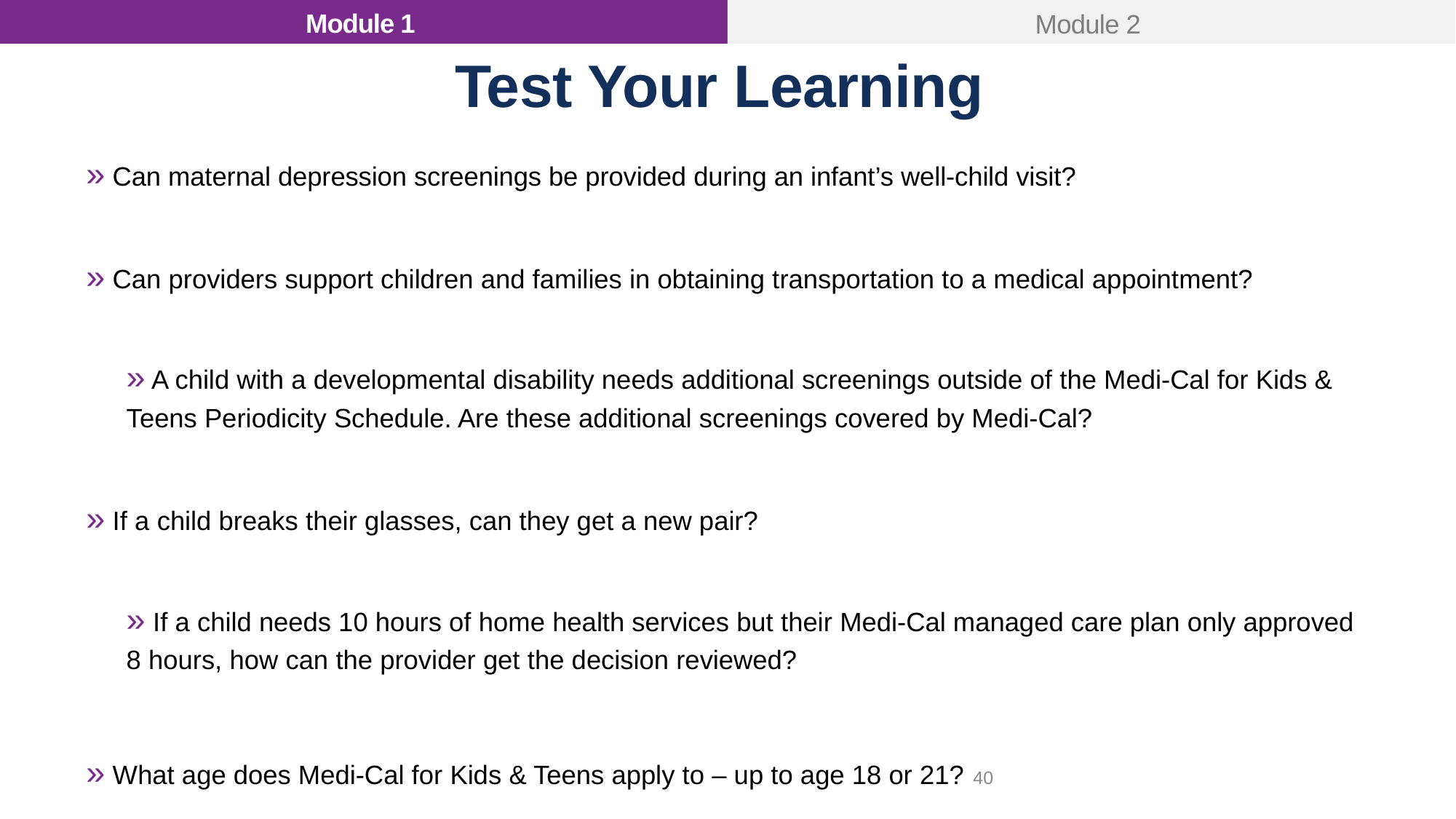

Module 1
Module 2
Test Your Learning
» Can maternal depression screenings be provided during an infant’s well-child visit?
» Can providers support children and families in obtaining transportation to a medical appointment?
» A child with a developmental disability needs additional screenings outside of the Medi-Cal for Kids & Teens Periodicity Schedule. Are these additional screenings covered by Medi-Cal?
» If a child breaks their glasses, can they get a new pair?
» If a child needs 10 hours of home health services but their Medi-Cal managed care plan only approved 8 hours, how can the provider get the decision reviewed?
» What age does Medi-Cal for Kids & Teens apply to – up to age 18 or 21? 40